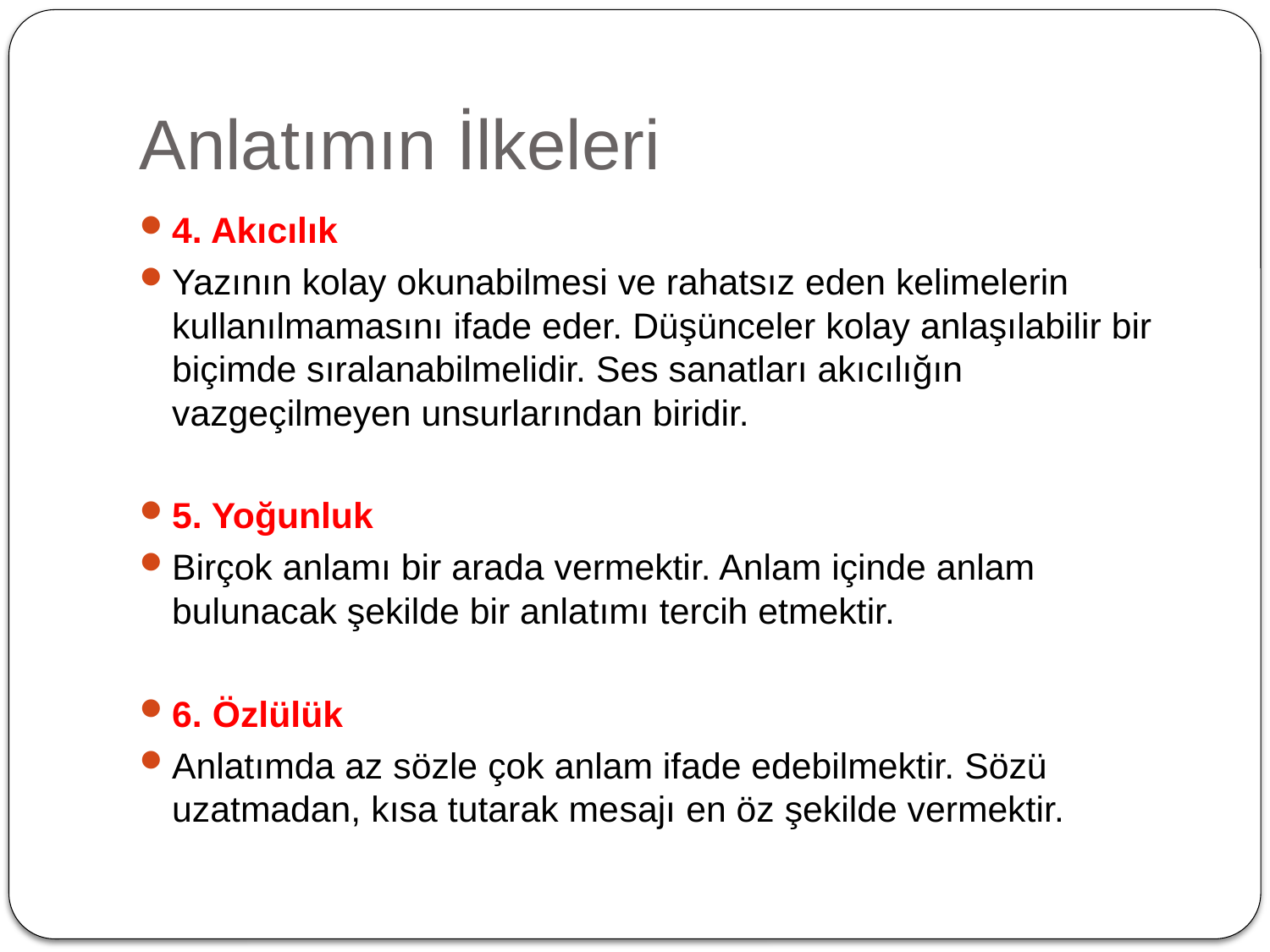

# Anlatımın İlkeleri
4. Akıcılık
Yazının kolay okunabilmesi ve rahatsız eden kelimelerin kullanılmamasını ifade eder. Düşünceler kolay anlaşılabilir bir biçimde sıralanabilmelidir. Ses sanatları akıcılığın vazgeçilmeyen unsurlarından biridir.

5. Yoğunluk
Birçok anlamı bir arada vermektir. Anlam içinde anlam bulunacak şekilde bir anla­tımı tercih etmektir.

6. Özlülük
Anlatımda az sözle çok anlam ifade edebilmektir. Sözü uzatmadan, kısa tutarak me­sajı en öz şekilde vermektir.